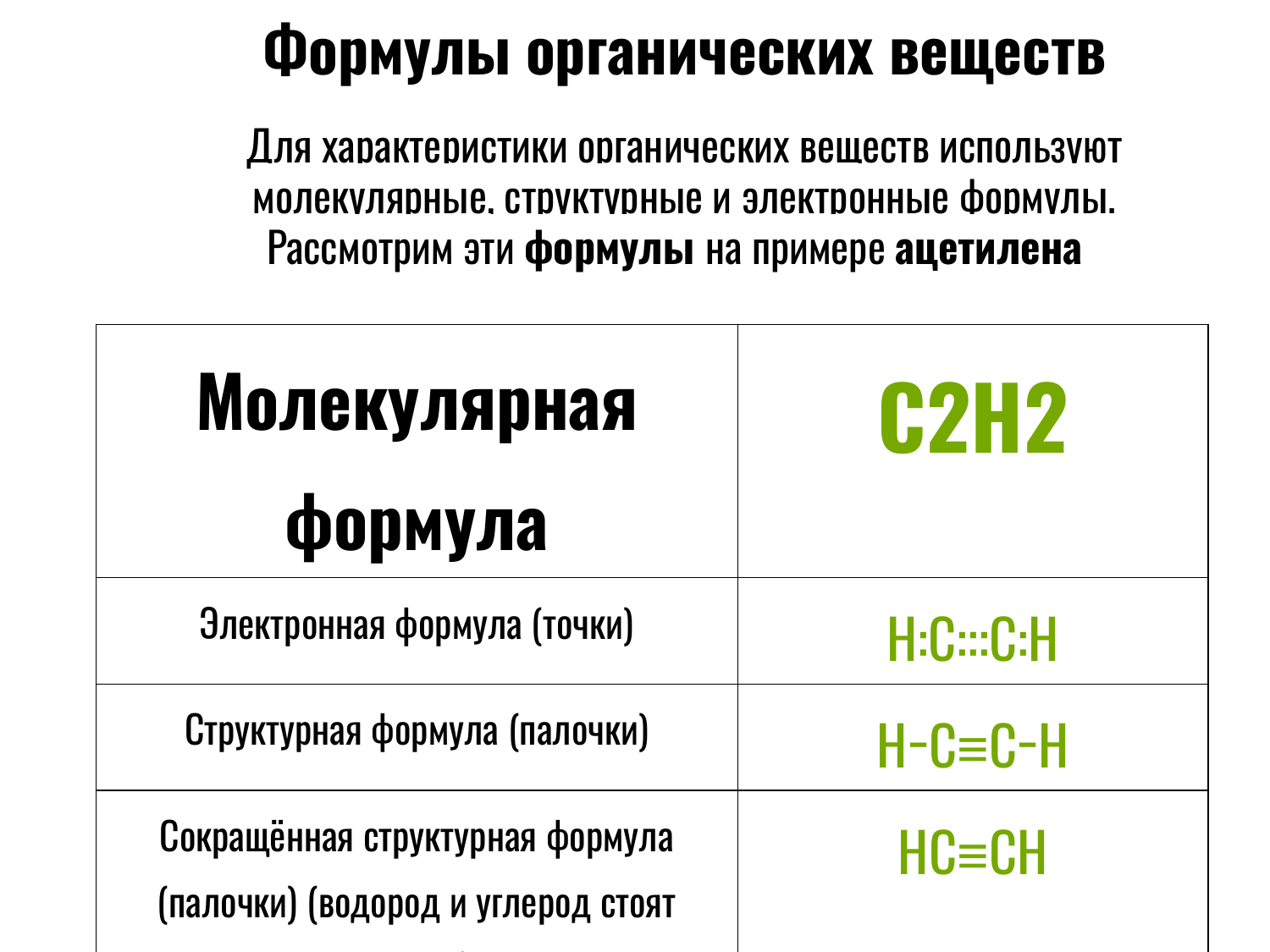

Формулы органических веществ
Для характеристики органических веществ используют молекулярные, структурные и электронные формулы.
Рассмотрим эти формулы на примере ацетилена
| Молекулярная формула | C2H2 |
| --- | --- |
| Электронная формула (точки) | H:C:::C:H |
| Структурная формула (палочки) | H−C≡C−H |
| Сокращённая структурная формула (палочки) (водород и углерод стоят вместе) | HC≡CH |